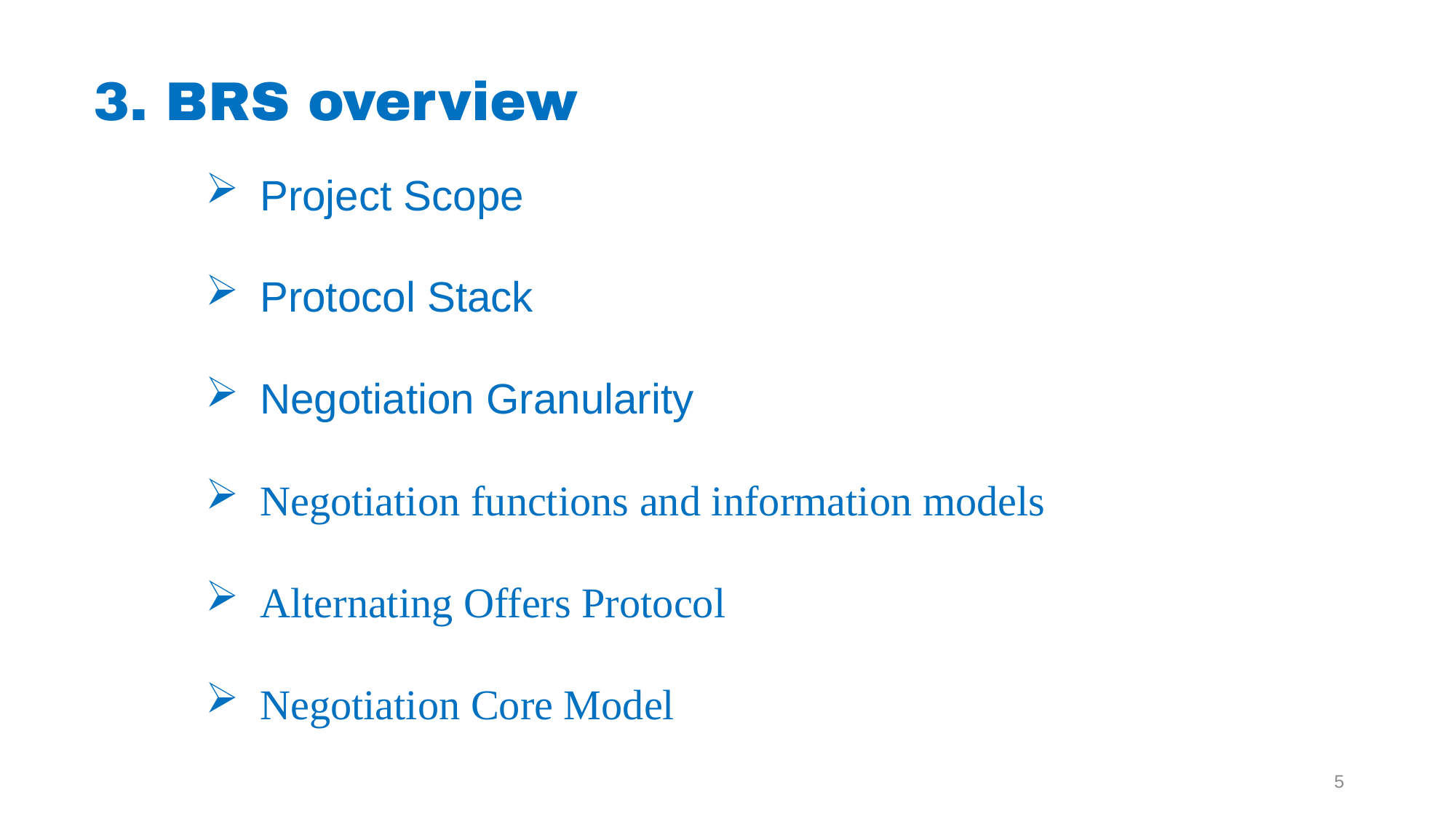

3. BRS overview
Project Scope

Protocol Stack

Negotiation Granularity

Negotiation functions and information models

Alternating Offers Protocol

Negotiation Core Model

5